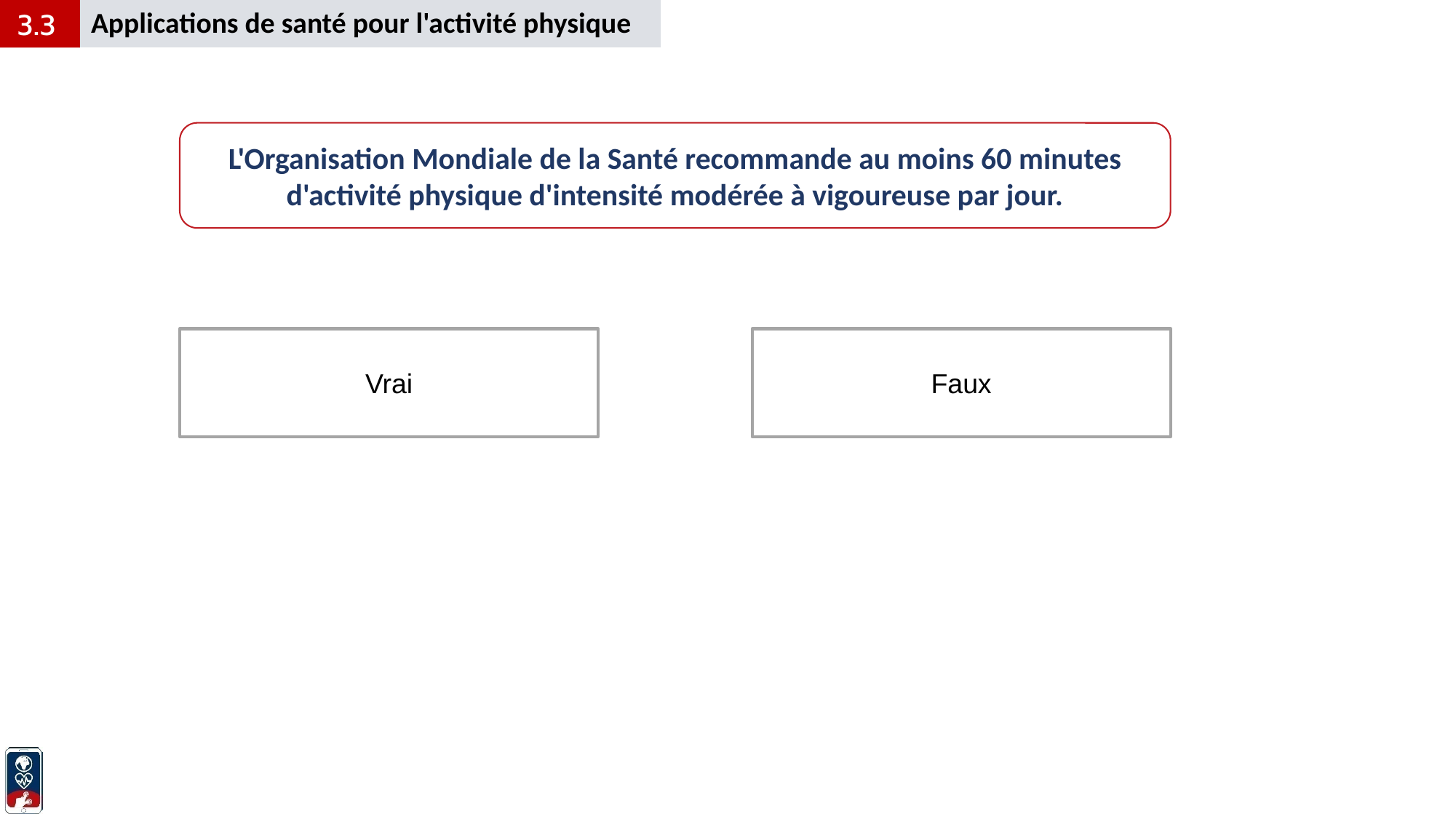

Applications de santé pour l'activité physique
3.3
L'Organisation Mondiale de la Santé recommande au moins 60 minutes d'activité physique d'intensité modérée à vigoureuse par jour.
Vrai
Faux